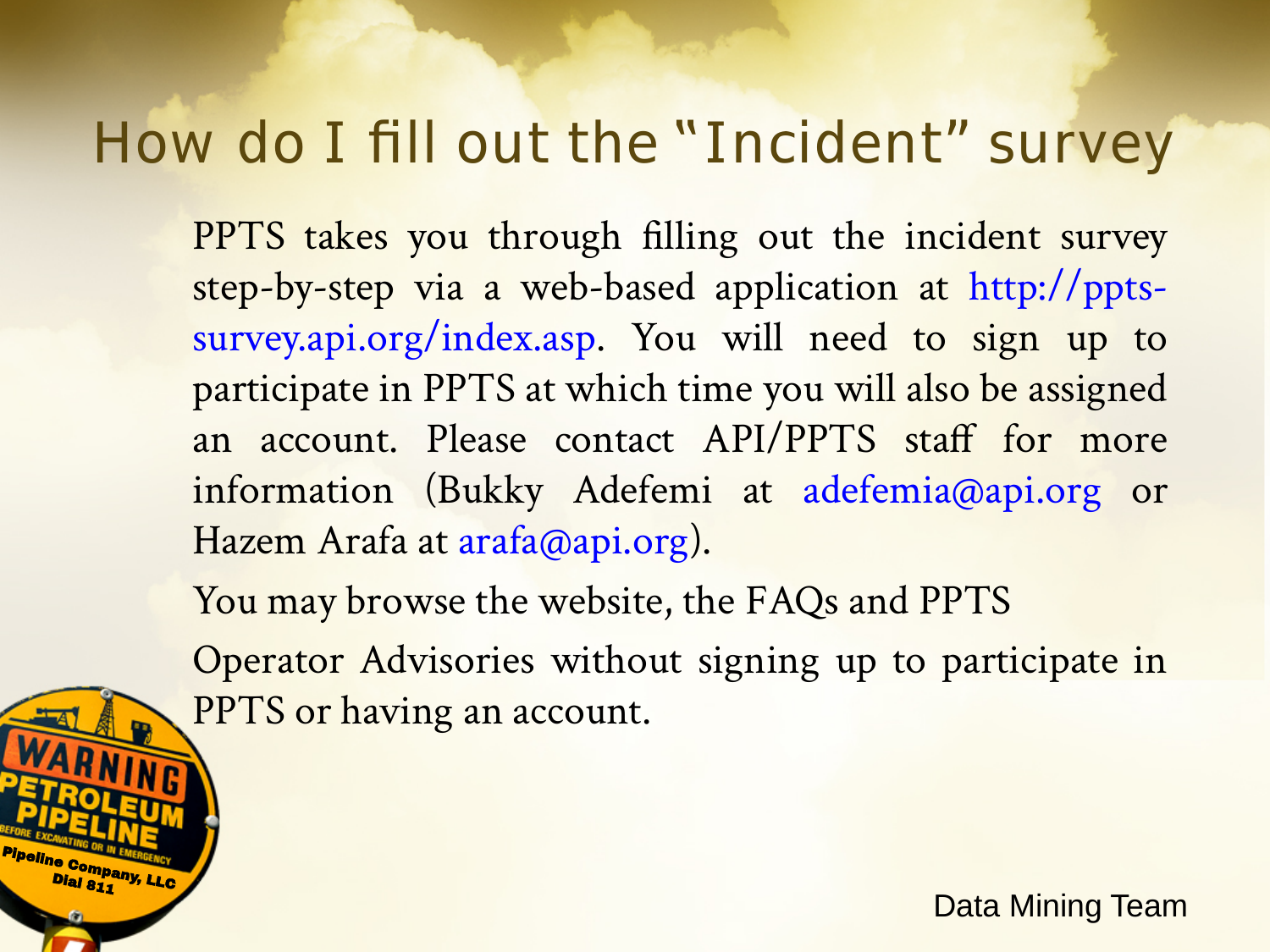

# How do I fill out the “Incident” survey
PPTS takes you through filling out the incident survey step-by-step via a web-based application at http://ppts-survey.api.org/index.asp. You will need to sign up to participate in PPTS at which time you will also be assigned an account. Please contact API/PPTS staff for more information (Bukky Adefemi at adefemia@api.org or Hazem Arafa at arafa@api.org).
You may browse the website, the FAQs and PPTS
Operator Advisories without signing up to participate in PPTS or having an account.
 Pipeline Company, LLC
Dial 811

Data Mining Team